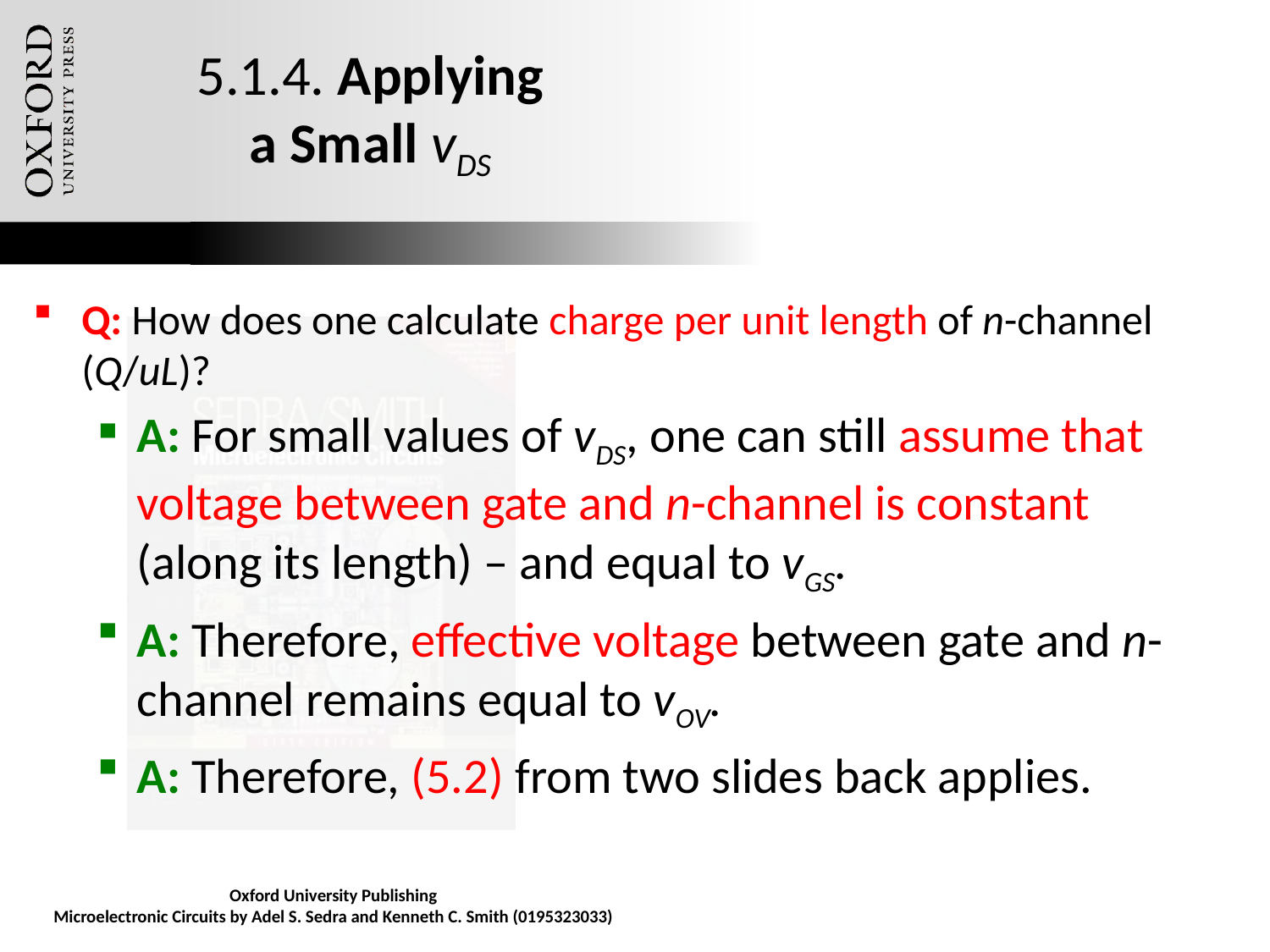

# 5.1.4. Applying a Small vDS
Q: How does one calculate charge per unit length of n-channel (Q/uL)?
A: For small values of vDS, one can still assume that voltage between gate and n-channel is constant (along its length) – and equal to vGS.
A: Therefore, effective voltage between gate and n-channel remains equal to vOV.
A: Therefore, (5.2) from two slides back applies.

Oxford University Publishing
Microelectronic Circuits by Adel S. Sedra and Kenneth C. Smith (0195323033)